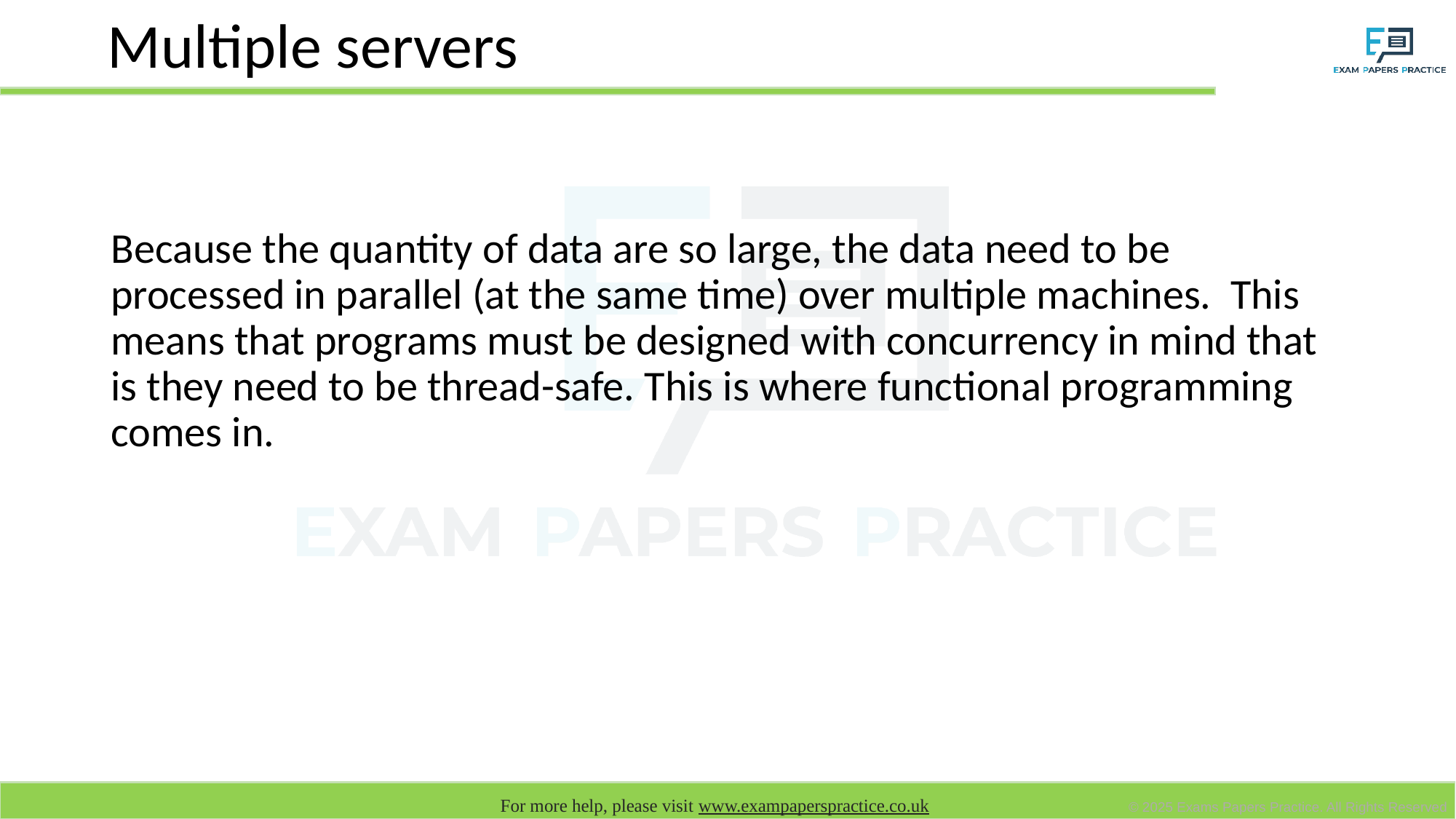

# Multiple servers
Because the quantity of data are so large, the data need to be processed in parallel (at the same time) over multiple machines.  This means that programs must be designed with concurrency in mind that is they need to be thread-safe. This is where functional programming comes in.